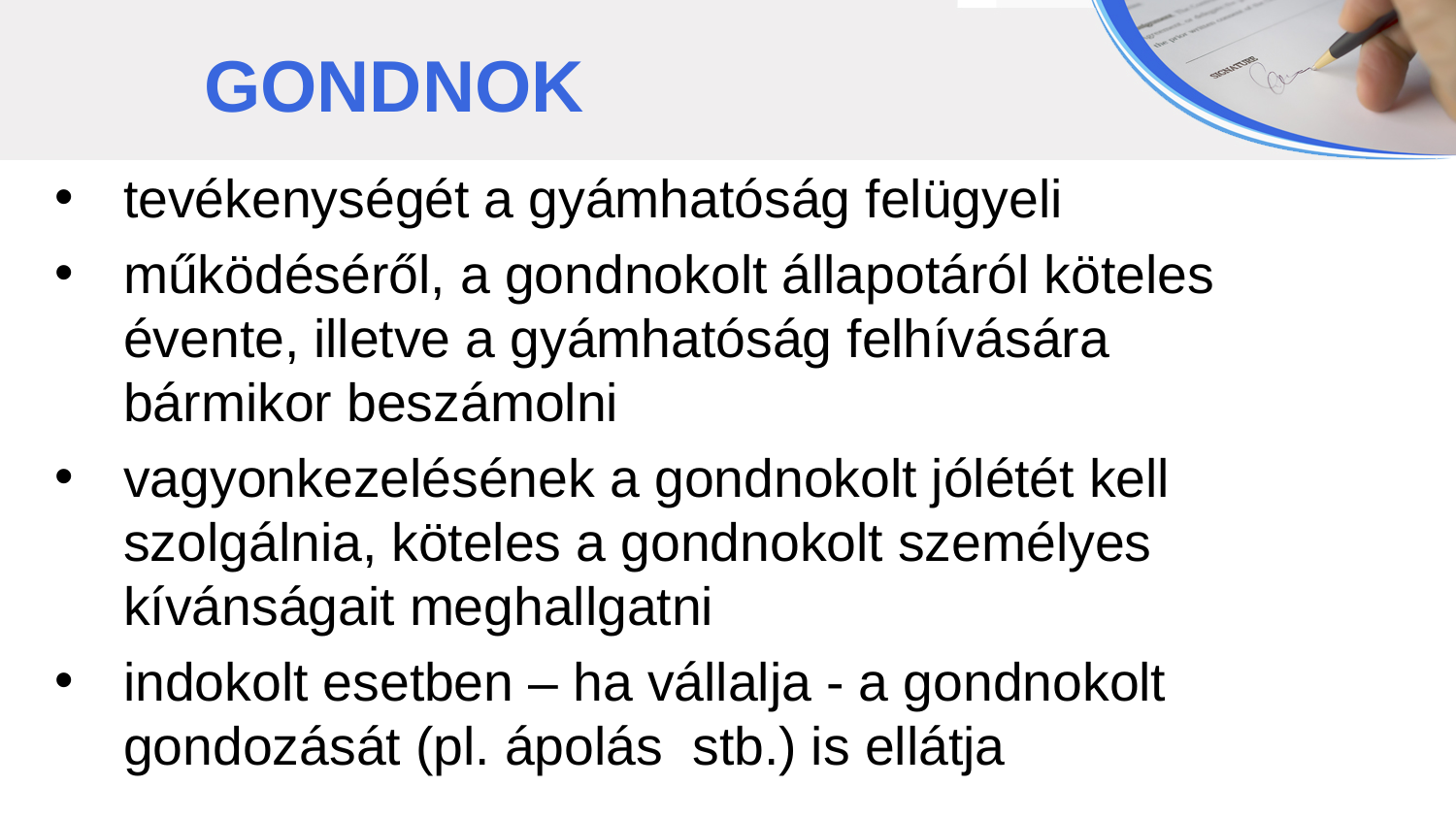

GONDNOK
tevékenységét a gyámhatóság felügyeli
működéséről, a gondnokolt állapotáról köteles
évente, illetve a gyámhatóság felhívására
bármikor beszámolni
vagyonkezelésének a gondnokolt jólétét kell
szolgálnia, köteles a gondnokolt személyes
kívánságait meghallgatni
indokolt esetben – ha vállalja - a gondnokolt
gondozását (pl. ápolás  stb.) is ellátja